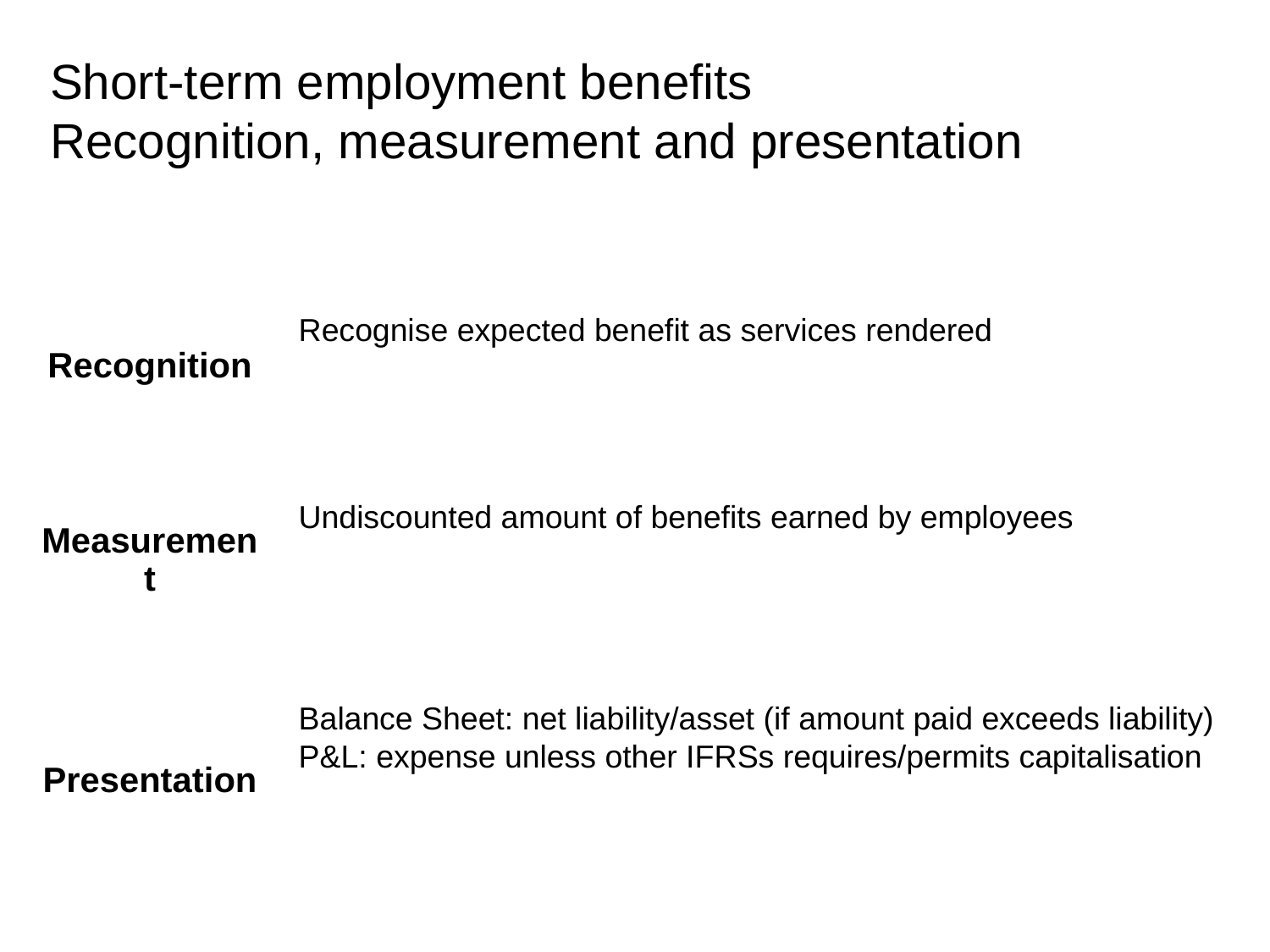

# Short-term employment benefits Recognition, measurement and presentation
Recognise expected benefit as services rendered
Recognition
Measurement
Undiscounted amount of benefits earned by employees
Balance Sheet: net liability/asset (if amount paid exceeds liability)
P&L: expense unless other IFRSs requires/permits capitalisation
Presentation